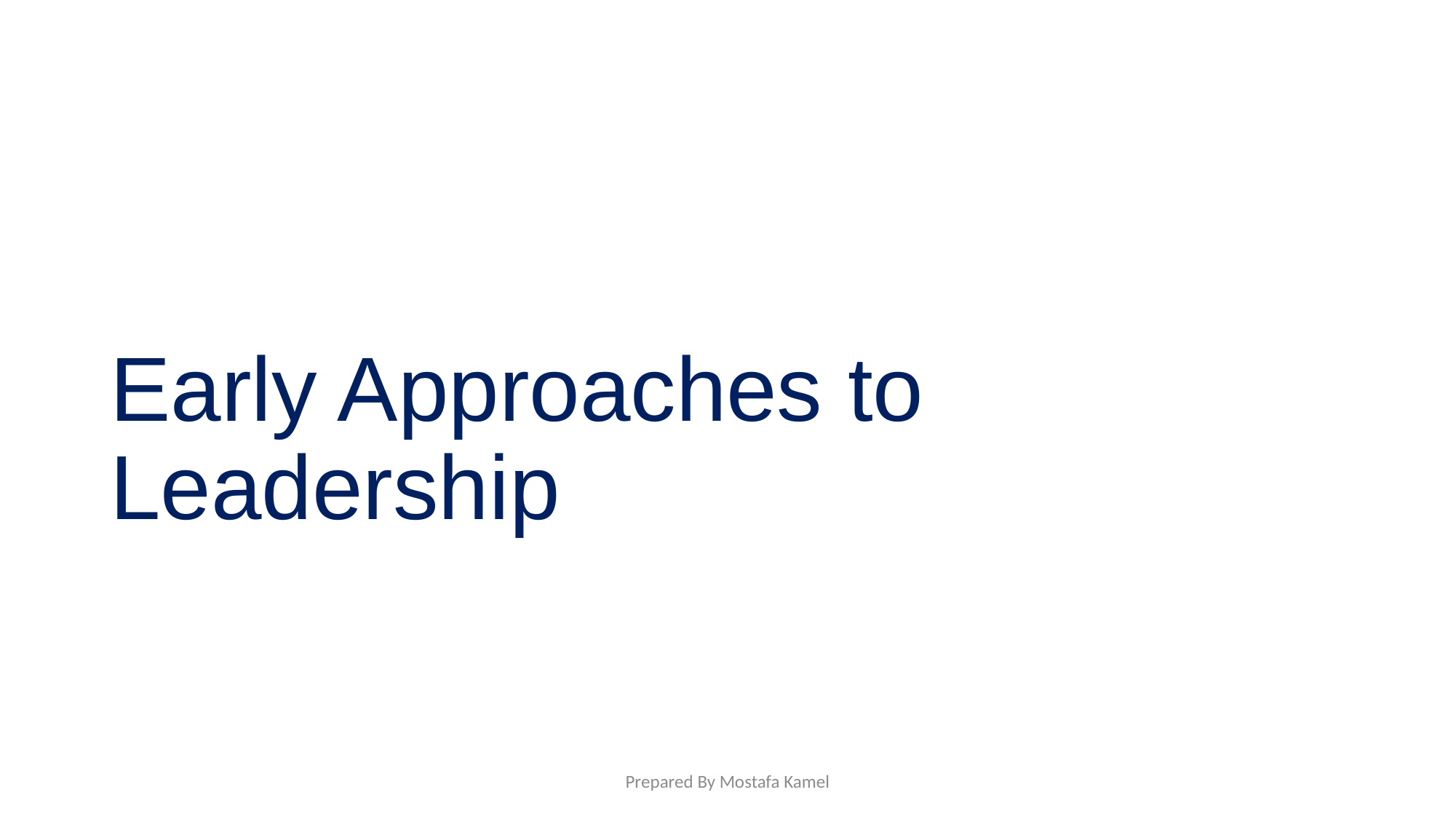

# Early Approaches to Leadership
Prepared By Mostafa Kamel